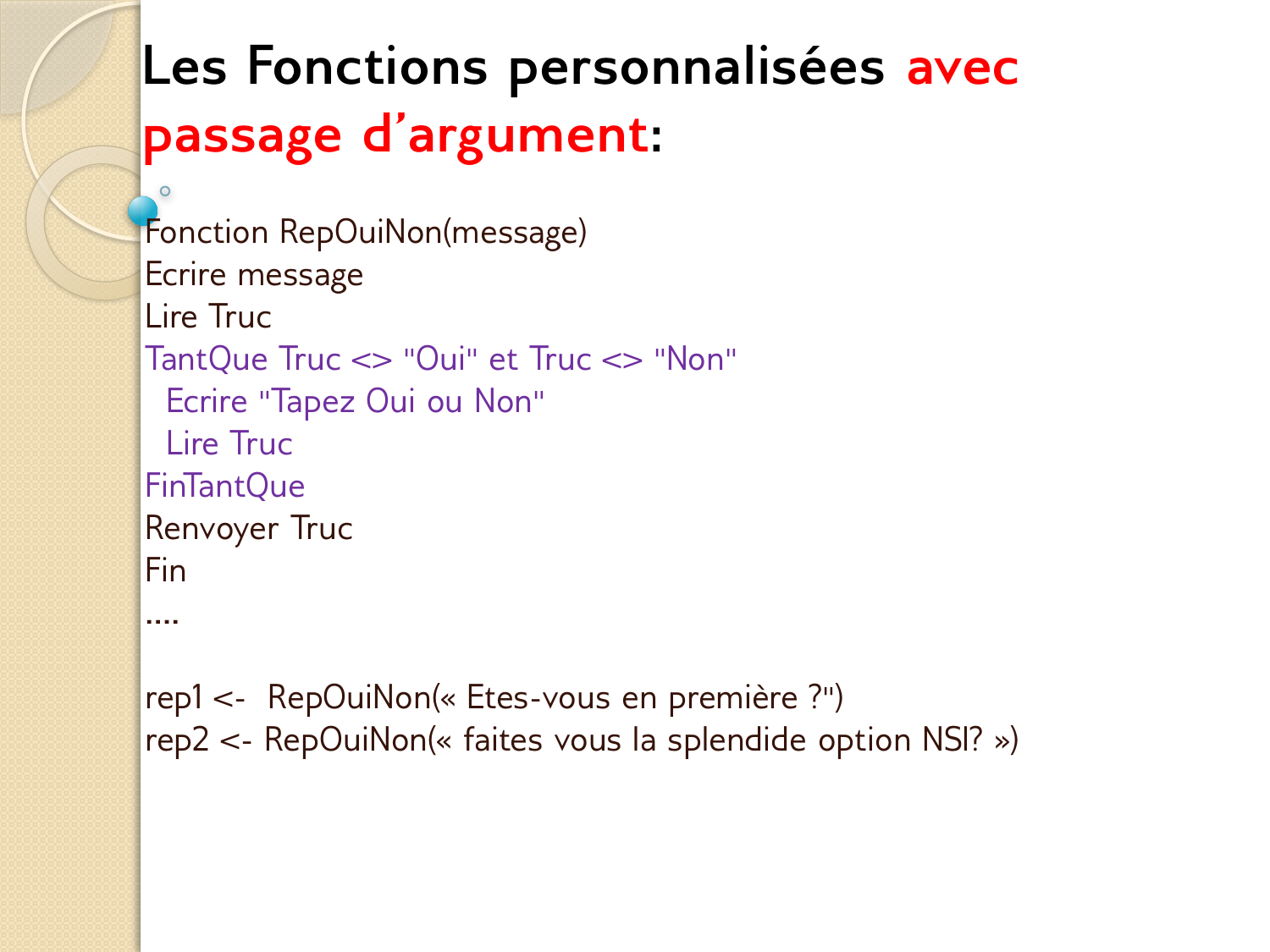

Les Fonctions personnalisées avec passage d’argument:
Fonction RepOuiNon(message)
Ecrire message
Lire Truc
TantQue Truc <> "Oui" et Truc <> "Non"
  Ecrire "Tapez Oui ou Non"
  Lire Truc
FinTantQue
Renvoyer Truc
Fin
….

rep1 <-  RepOuiNon(« Etes-vous en première ?")
rep2 <- RepOuiNon(« faites vous la splendide option NSI? »)